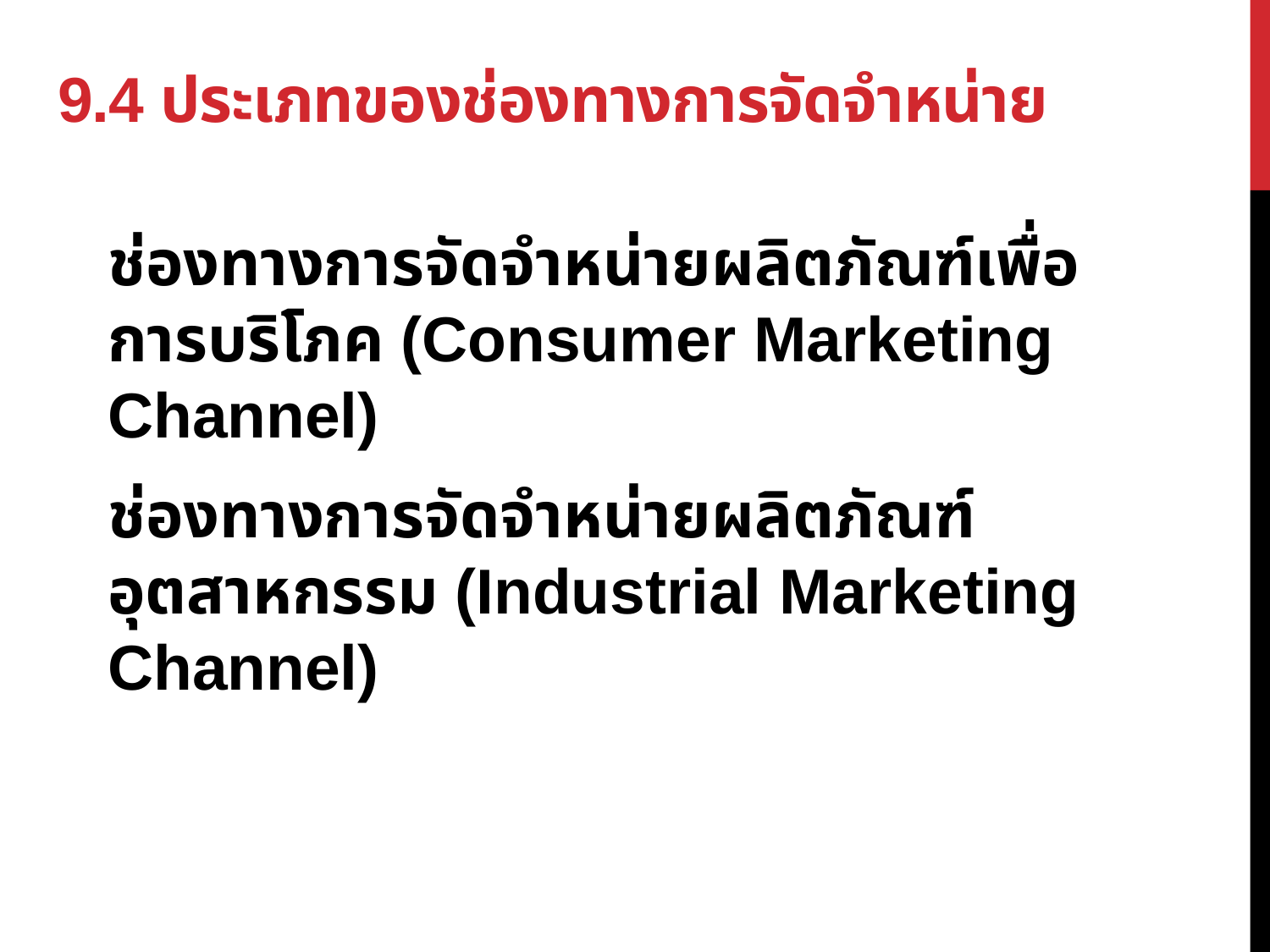

# 9.4 ประเภทของช่องทางการจัดจำหน่าย
ช่องทางการจัดจำหน่ายผลิตภัณฑ์เพื่อการบริโภค (Consumer Marketing Channel)
ช่องทางการจัดจำหน่ายผลิตภัณฑ์อุตสาหกรรม (Industrial Marketing Channel)